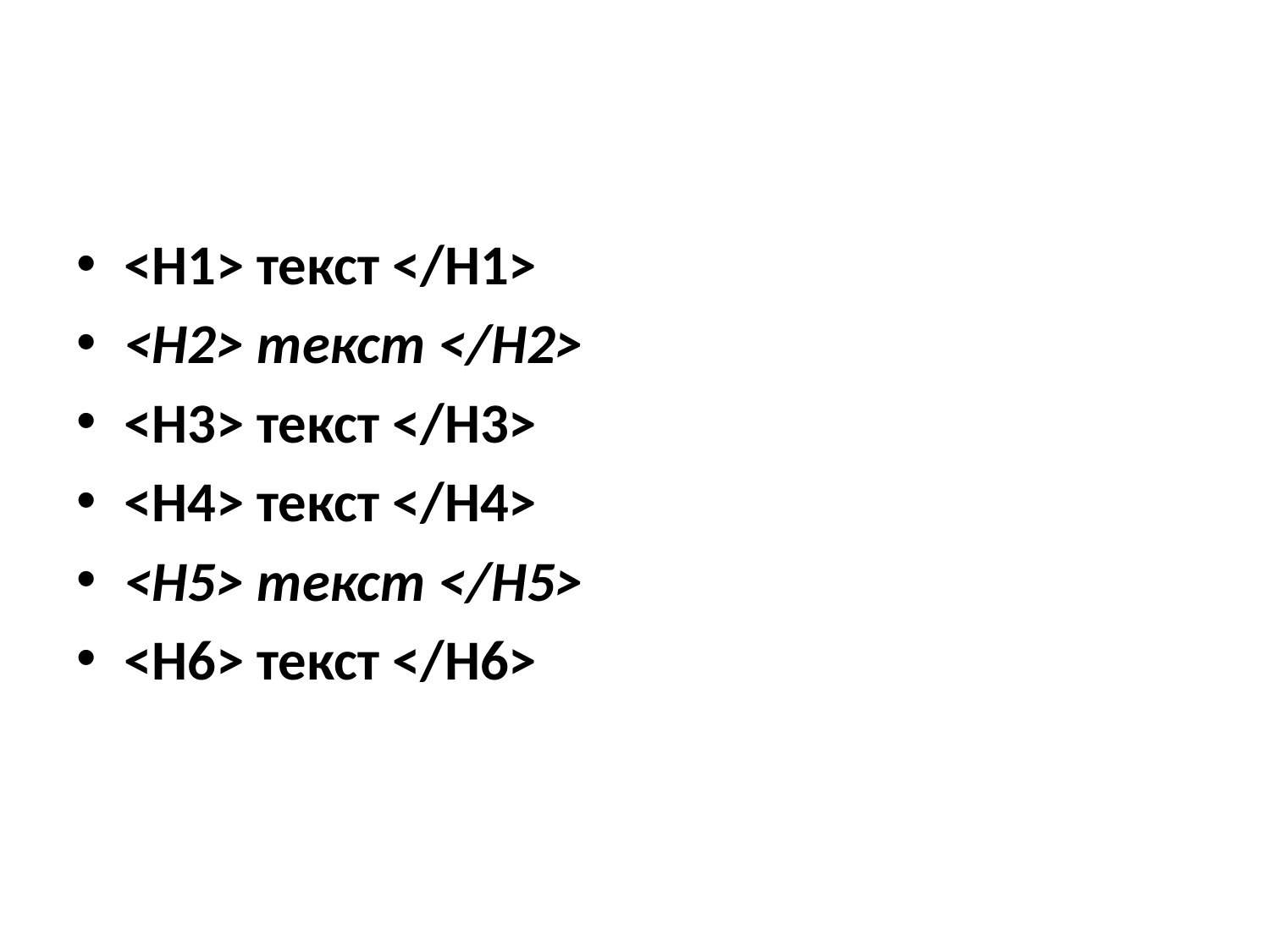

#
<H1> текст </H1>
<H2> текст </H2>
<H3> текст </H3>
<H4> текст </H4>
<H5> текст </H5>
<H6> текст </H6>